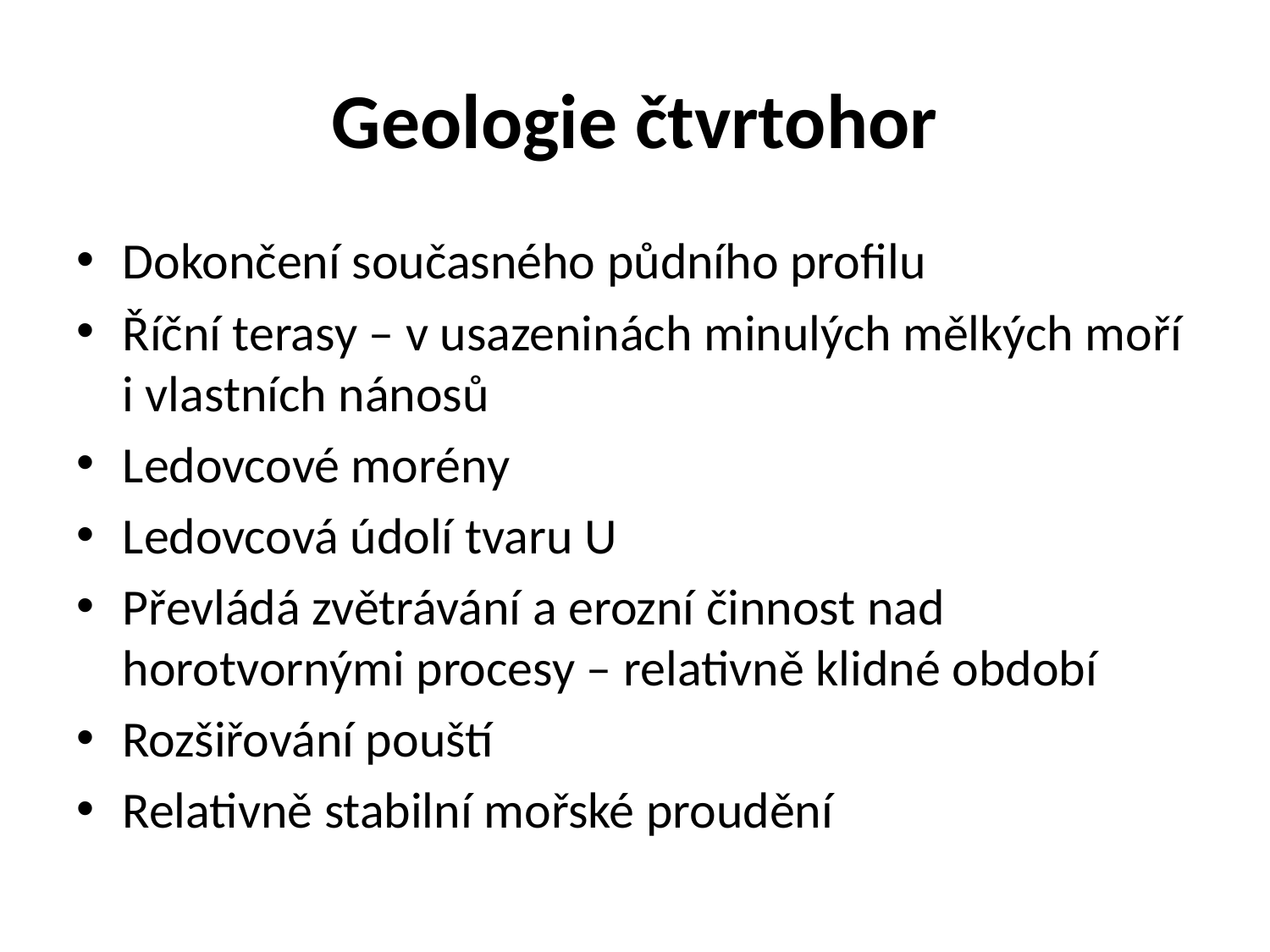

# Geologie čtvrtohor
Dokončení současného půdního profilu
Říční terasy – v usazeninách minulých mělkých moří i vlastních nánosů
Ledovcové morény
Ledovcová údolí tvaru U
Převládá zvětrávání a erozní činnost nad horotvornými procesy – relativně klidné období
Rozšiřování pouští
Relativně stabilní mořské proudění